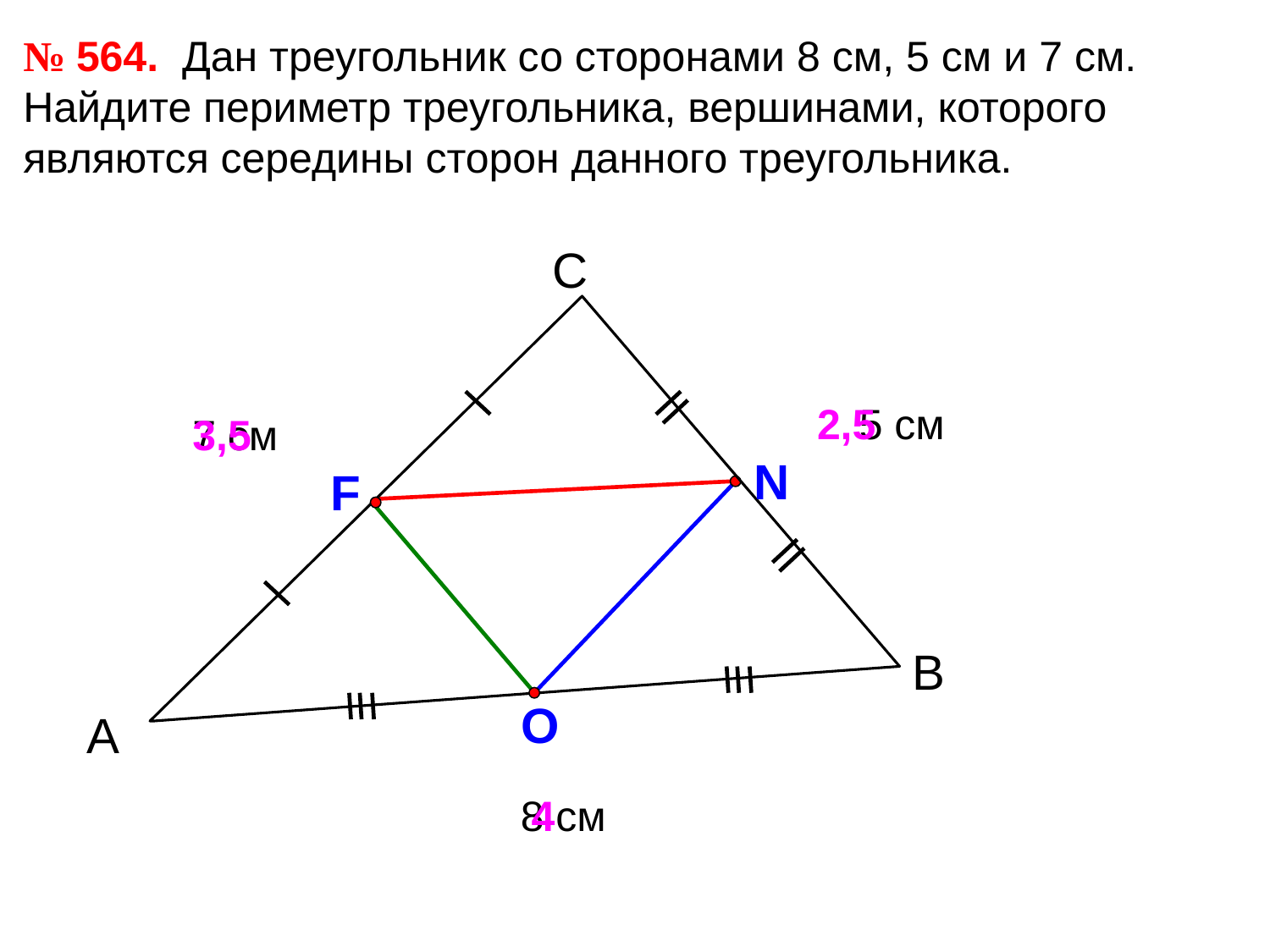

№ 564.  Дан треугольник со сторонами 8 см, 5 см и 7 см. Найдите периметр треугольника, вершинами, которого являются середины сторон данного треугольника.
С

2,5
5 см
7 см
3,5
N
F

В

O

А
8 см
4